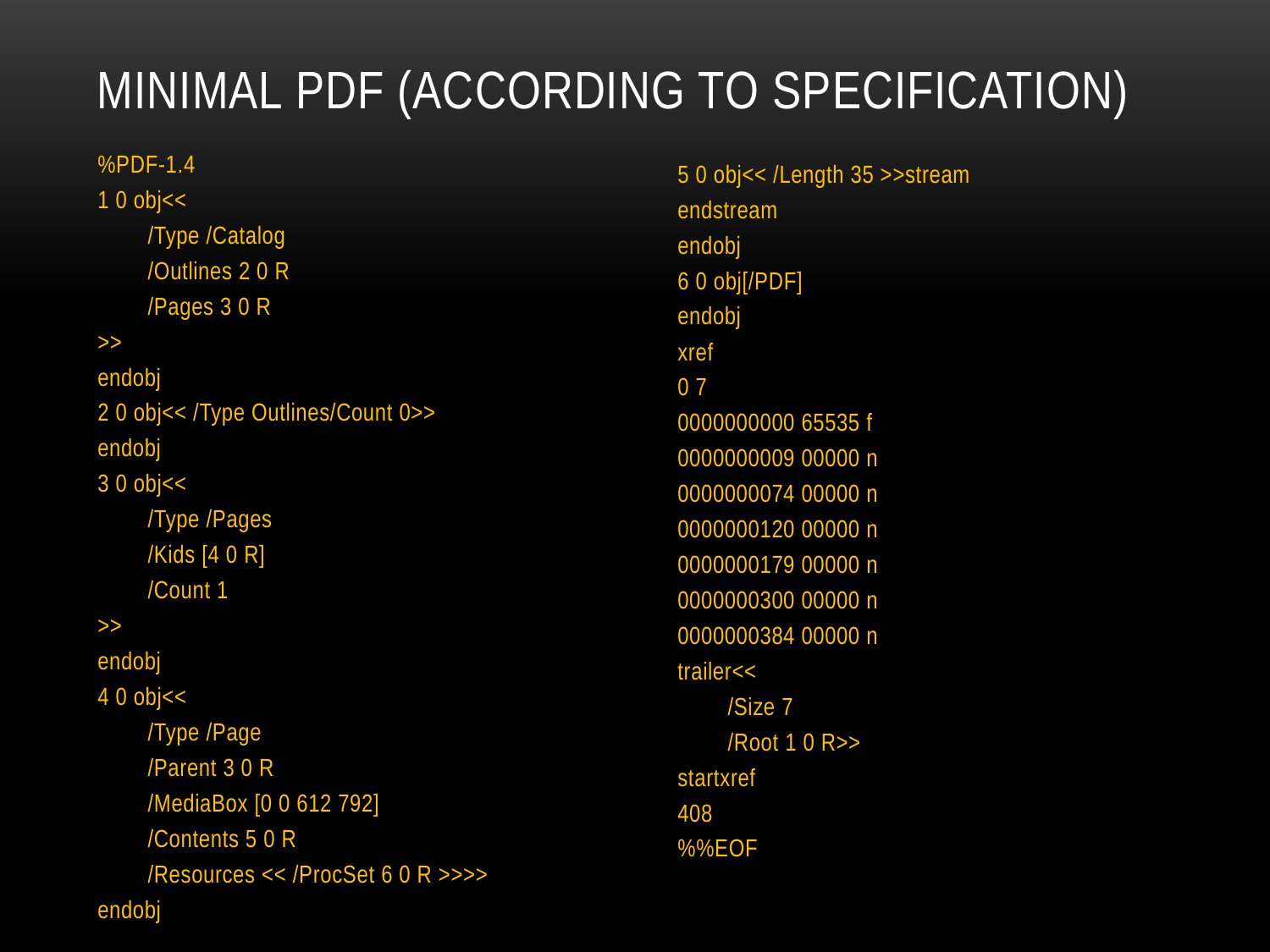

# Minimal PDF (according to Specification)
%PDF-1.4
1 0 obj<<
        /Type /Catalog
        /Outlines 2 0 R
        /Pages 3 0 R
>>
endobj
2 0 obj<< /Type Outlines/Count 0>>
endobj
3 0 obj<<
        /Type /Pages
        /Kids [4 0 R]
        /Count 1
>>
endobj
4 0 obj<<
        /Type /Page
        /Parent 3 0 R
        /MediaBox [0 0 612 792]
        /Contents 5 0 R
        /Resources << /ProcSet 6 0 R >>>>
endobj
5 0 obj<< /Length 35 >>stream
endstream
endobj
6 0 obj[/PDF]
endobj
xref
0 7
0000000000 65535 f
0000000009 00000 n
0000000074 00000 n
0000000120 00000 n
0000000179 00000 n
0000000300 00000 n
0000000384 00000 n
trailer<<
        /Size 7
        /Root 1 0 R>>
startxref
408
%%EOF